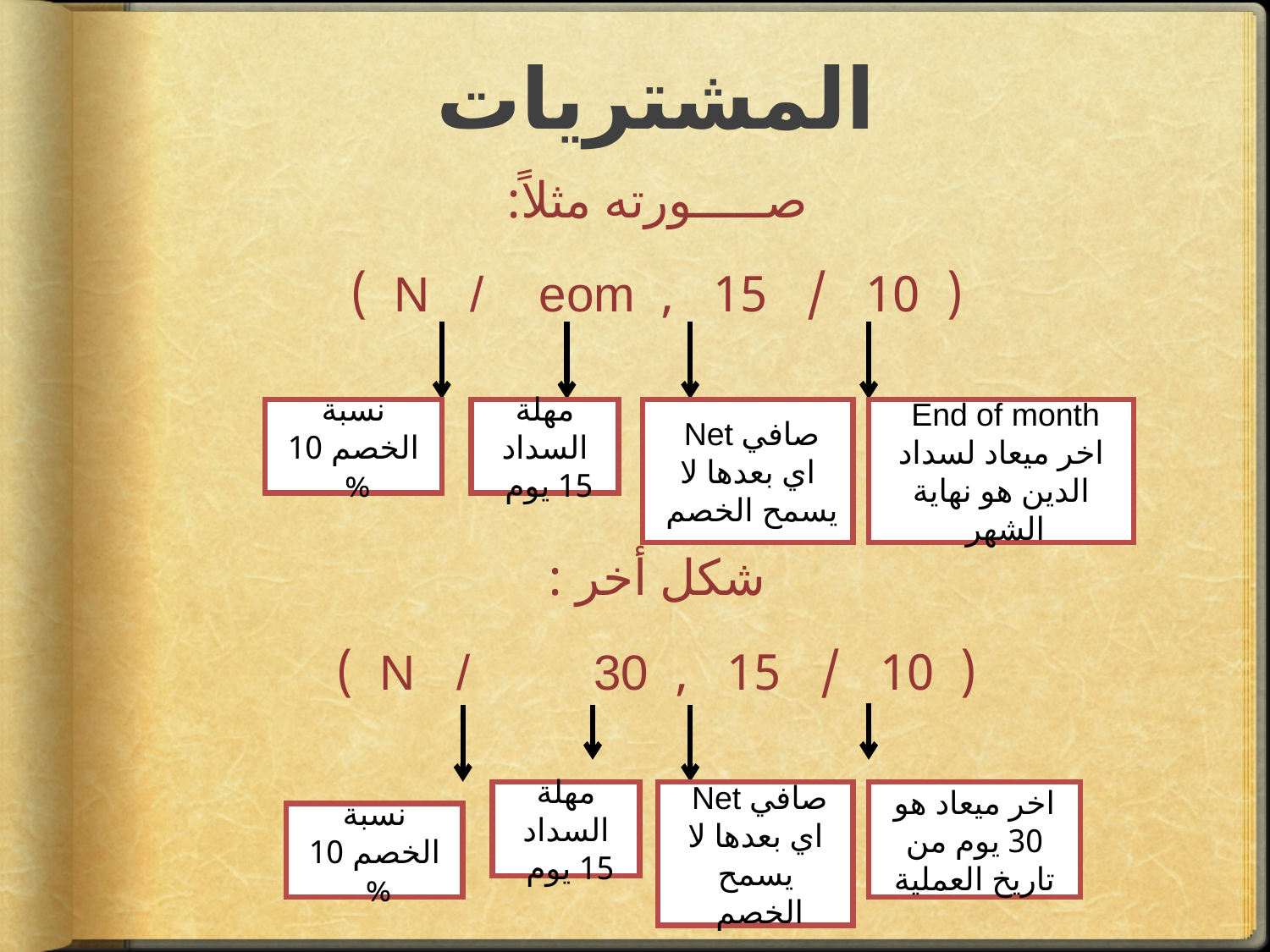

# المشتريات
صـــــورته مثلاً:
(  10   /   15   ,  N   /    eom  )

شكل أخر :
(  10   /   15   ,  N   /         30  )

صافي Net
اي بعدها لا يسمح الخصم
نسبة الخصم 10 %
مهلة السداد 15 يوم
End of month
اخر ميعاد لسداد الدين هو نهاية الشهر
مهلة السداد 15 يوم
صافي Net
اي بعدها لا يسمح الخصم
اخر ميعاد هو 30 يوم من تاريخ العملية
نسبة الخصم 10 %